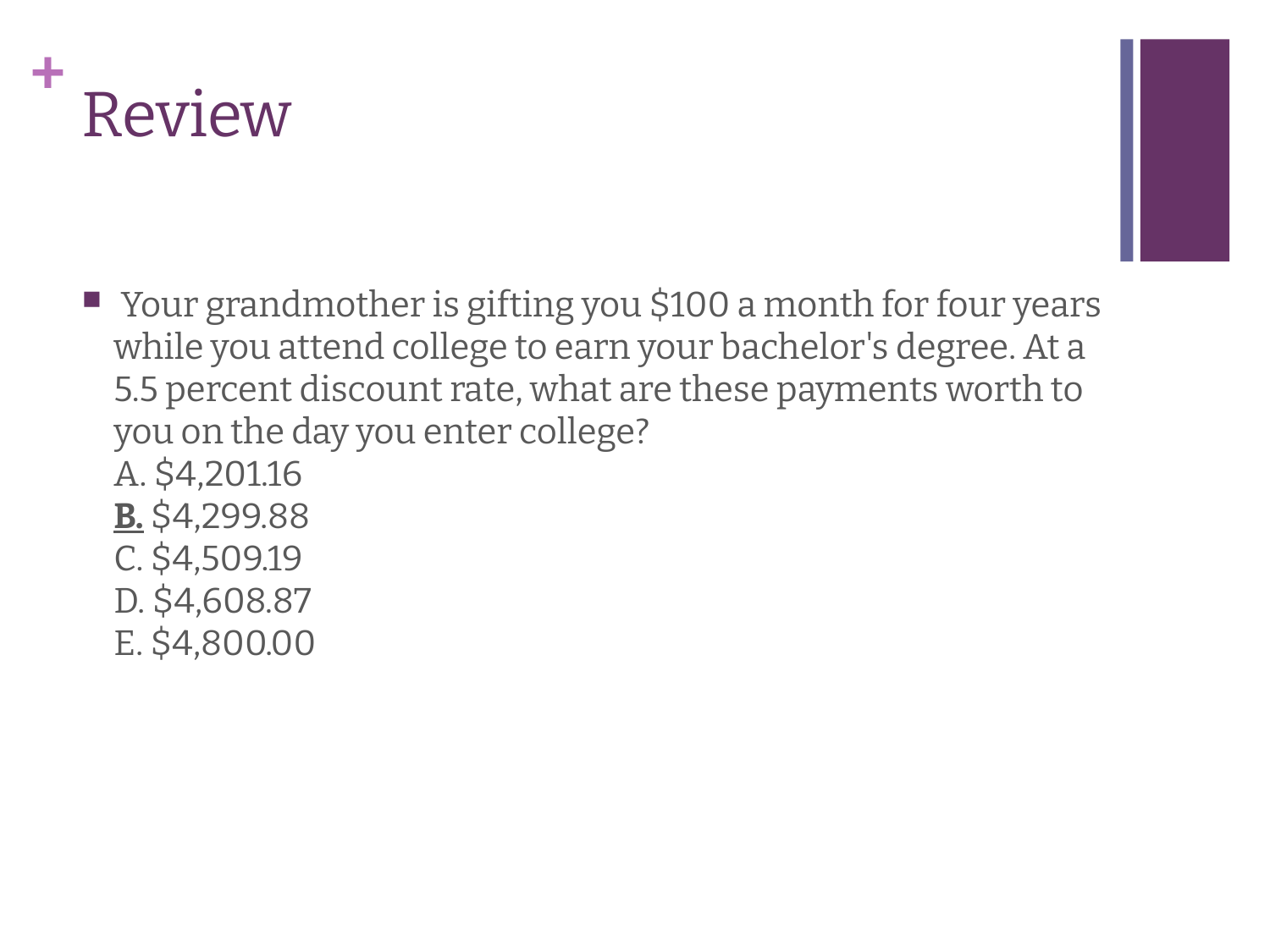

# Review
 Your grandmother is gifting you $100 a month for four years while you attend college to earn your bachelor's degree. At a 5.5 percent discount rate, what are these payments worth to you on the day you enter college? 
A. $4,201.16
B. $4,299.88
C. $4,509.19
D. $4,608.87
E. $4,800.00